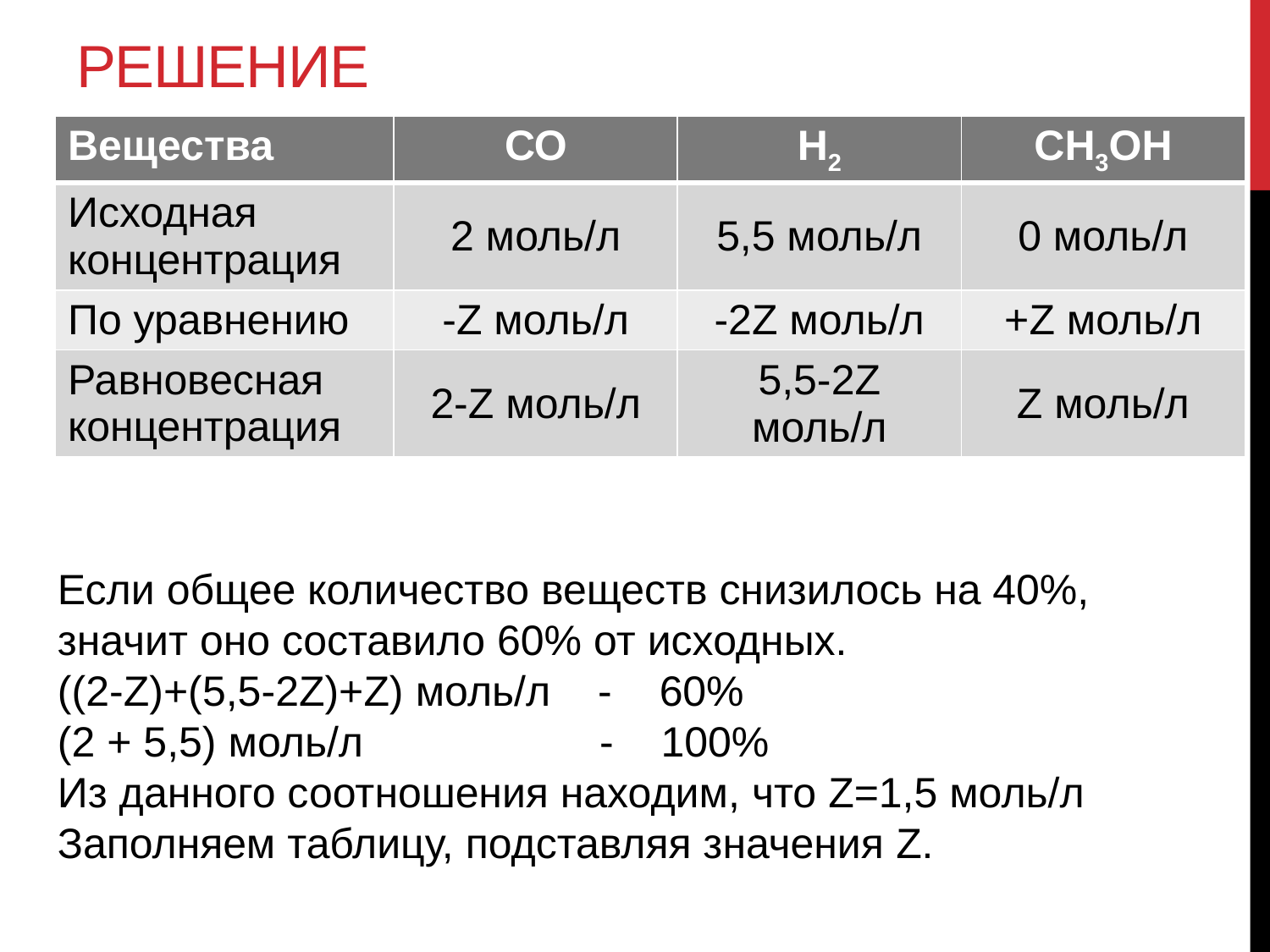

# решение
| Вещества | СО | Н2 | СН3ОН |
| --- | --- | --- | --- |
| Исходная концентрация | 2 моль/л | 5,5 моль/л | 0 моль/л |
| По уравнению | -Z моль/л | -2Z моль/л | +Z моль/л |
| Равновесная концентрация | 2-Z моль/л | 5,5-2Z моль/л | Z моль/л |
Если общее количество веществ снизилось на 40%, значит оно составило 60% от исходных.
((2-Z)+(5,5-2Z)+Z) моль/л    -    60%
(2 + 5,5) моль/л                    -    100%
Из данного соотношения находим, что Z=1,5 моль/л
Заполняем таблицу, подставляя значения Z.